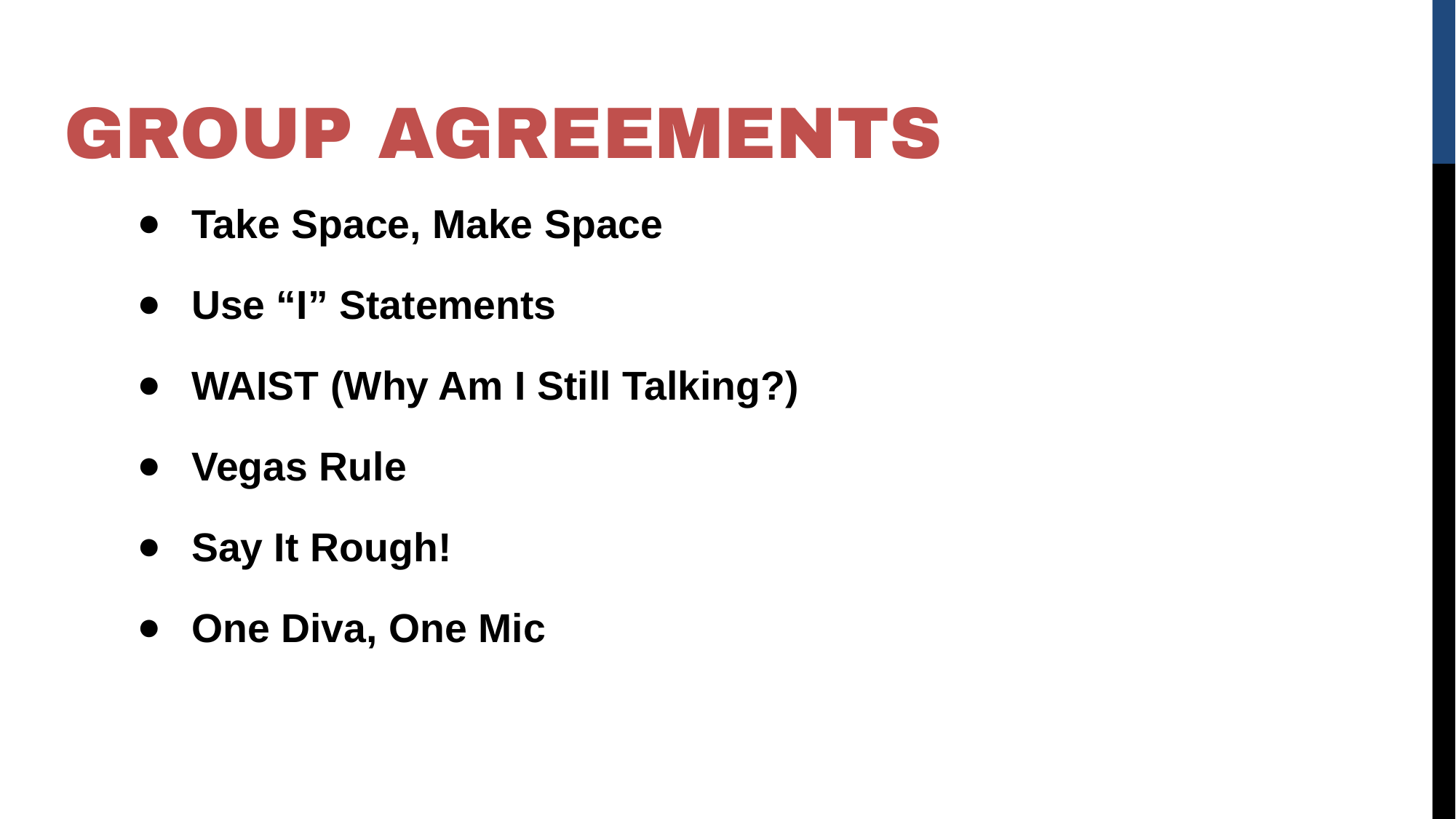

# GROUP AGREEMENTS
Take Space, Make Space
Use “I” Statements
WAIST (Why Am I Still Talking?)
Vegas Rule
Say It Rough!
One Diva, One Mic